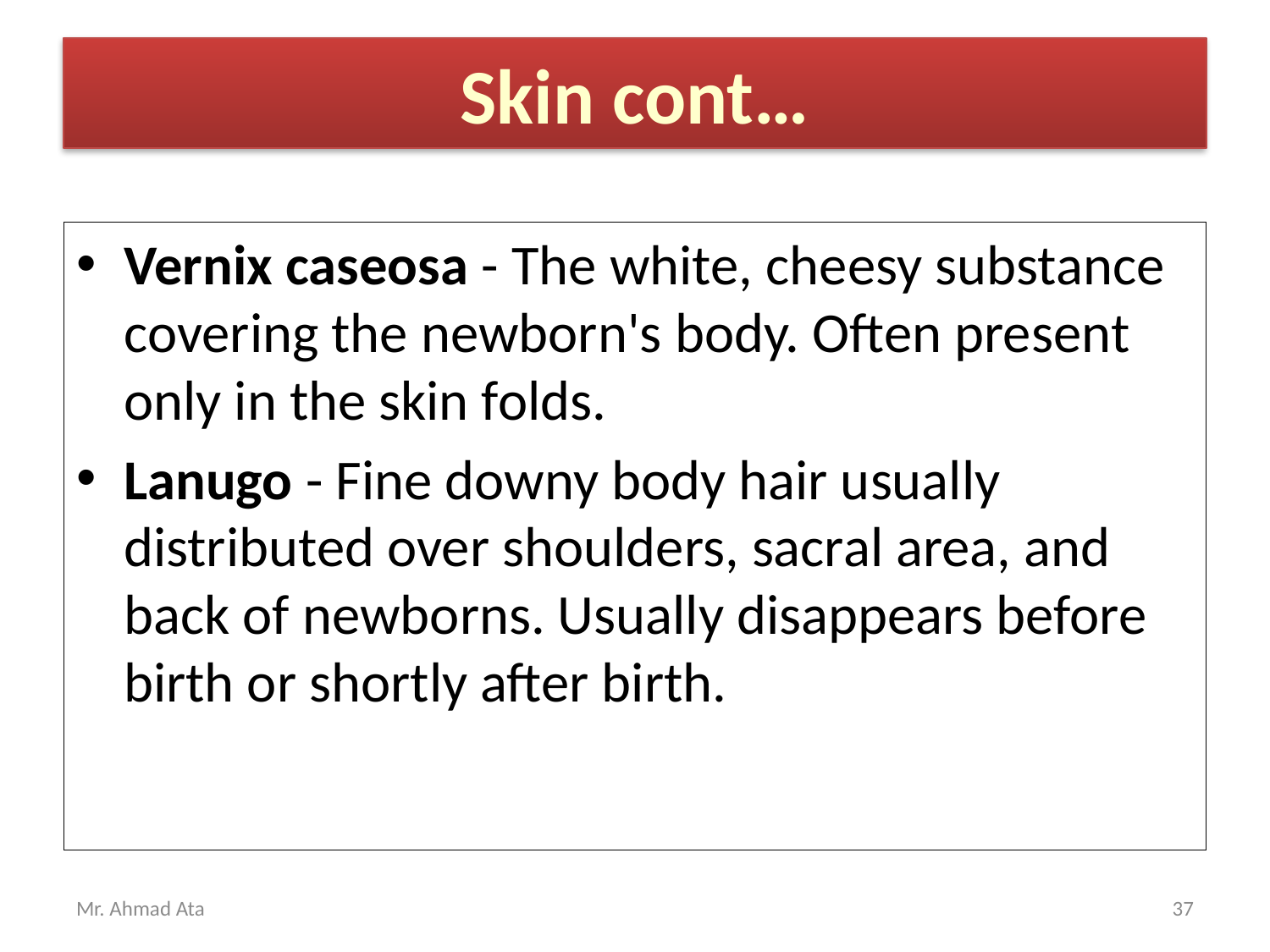

# Skin cont…
Vernix caseosa - The white, cheesy substance covering the newborn's body. Often present only in the skin folds.
Lanugo - Fine downy body hair usually distributed over shoulders, sacral area, and back of newborns. Usually disappears before birth or shortly after birth.
Mr. Ahmad Ata
37